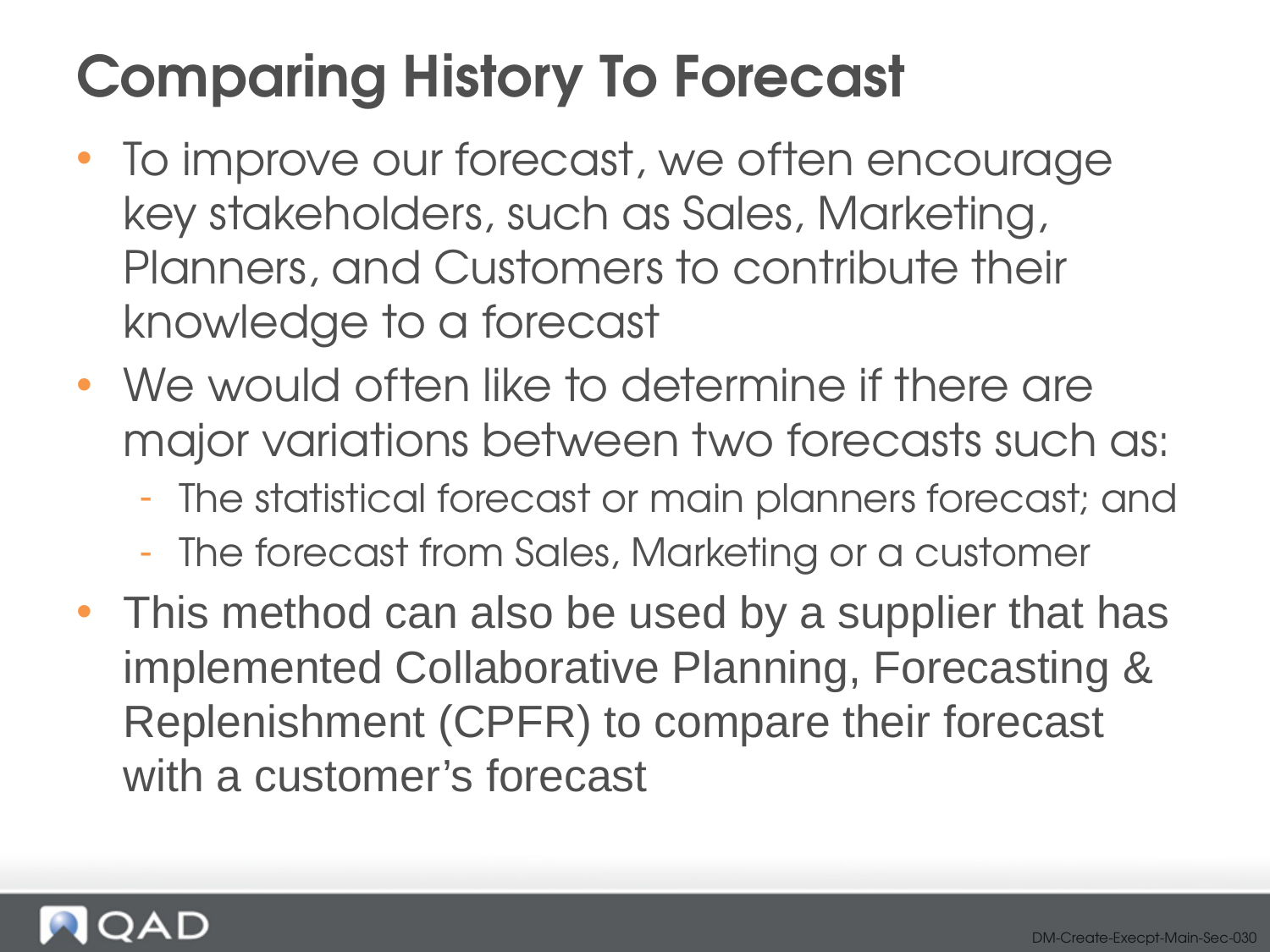

# Comparing History To Forecast
To improve our forecast, we often encourage key stakeholders, such as Sales, Marketing, Planners, and Customers to contribute their knowledge to a forecast
We would often like to determine if there are major variations between two forecasts such as:
The statistical forecast or main planners forecast; and
The forecast from Sales, Marketing or a customer
This method can also be used by a supplier that has implemented Collaborative Planning, Forecasting & Replenishment (CPFR) to compare their forecast with a customer’s forecast
DM-Create-Execpt-Main-Sec-030